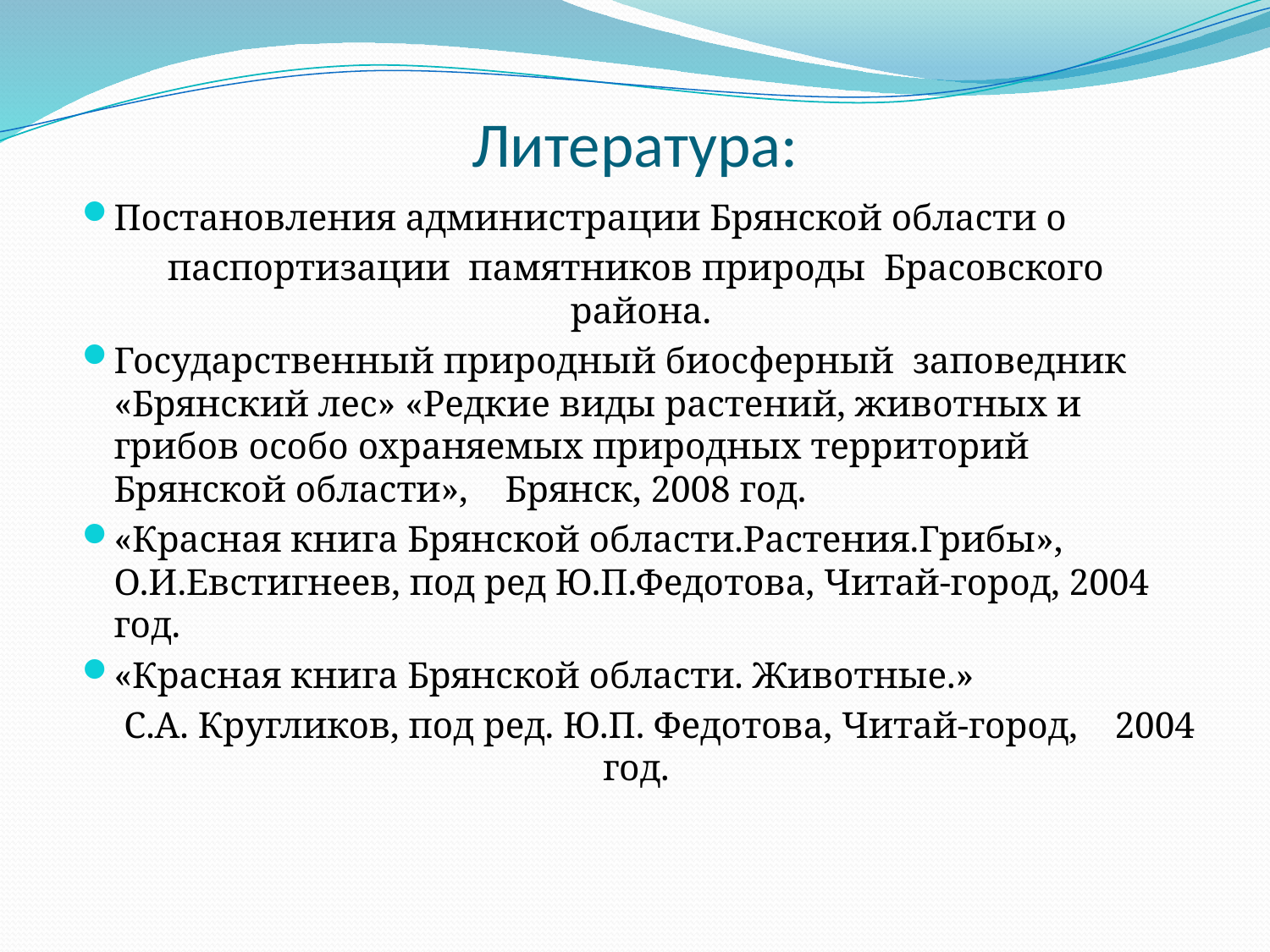

# Литература:
Постановления администрации Брянской области о
     паспортизации  памятников природы  Брасовского       района.
Государственный природный биосферный  заповедник «Брянский лес» «Редкие виды растений, животных и грибов особо охраняемых природных территорий Брянской области»,    Брянск, 2008 год.
«Красная книга Брянской области.Растения.Грибы», О.И.Евстигнеев, под ред Ю.П.Федотова, Читай-город, 2004 год.
«Красная книга Брянской области. Животные.»
    С.А. Кругликов, под ред. Ю.П. Федотова, Читай-город,    2004 год.